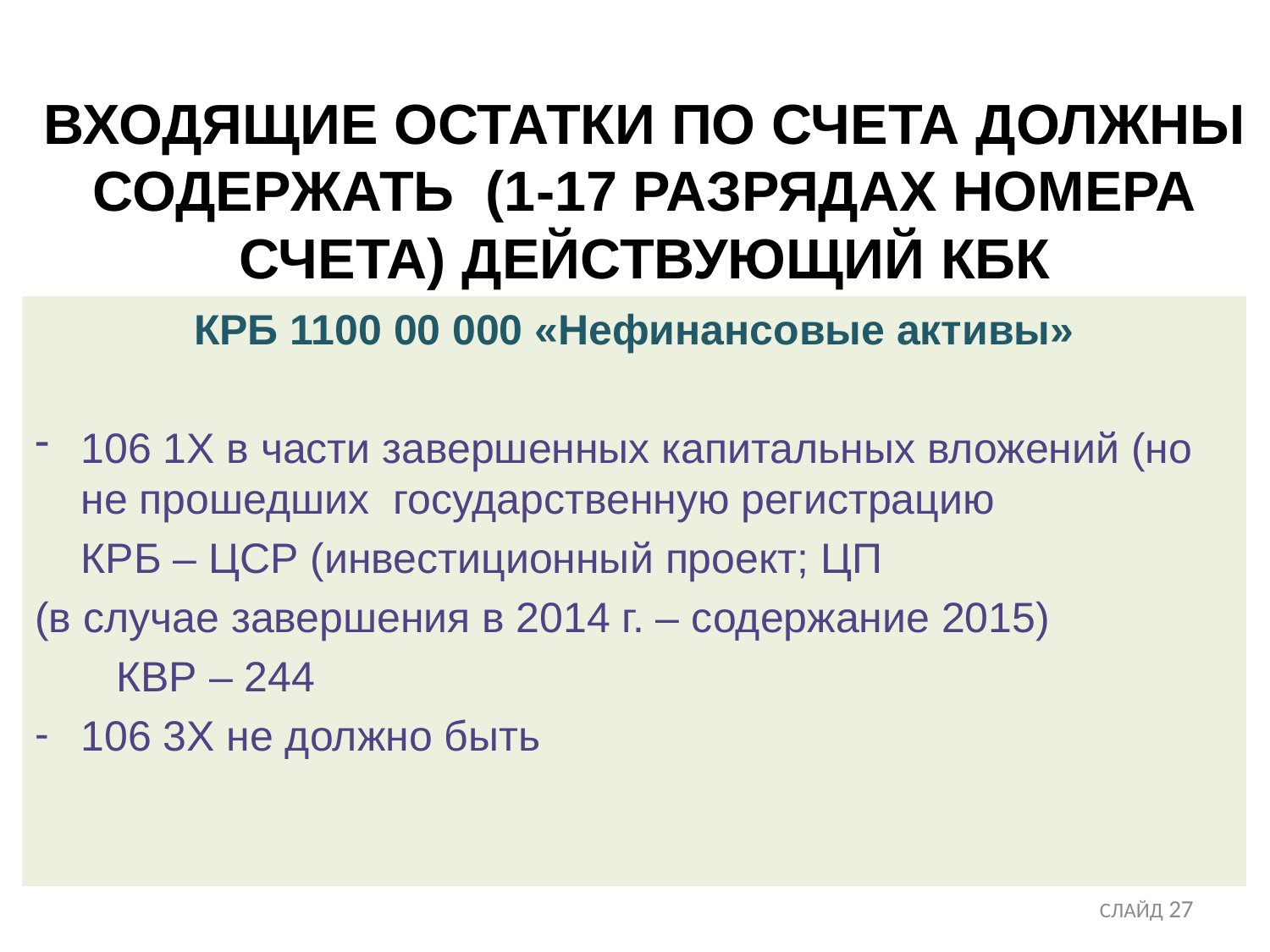

# ВХОДЯЩИЕ ОСТАТКИ ПО СЧЕТА ДОЛЖНЫ СОДЕРЖАТЬ  (1-17 РАЗРЯДАХ НОМЕРА СЧЕТА) ДЕЙСТВУЮЩИЙ КБК
КРБ 1100 00 000 «Нефинансовые активы»

106 1Х в части завершенных капитальных вложений (но не прошедших  государственную регистрацию
	КРБ – ЦСР (инвестиционный проект; ЦП
(в случае завершения в 2014 г. – содержание 2015)
			   КВР – 244
106 3Х не должно быть

СЛАЙД 27